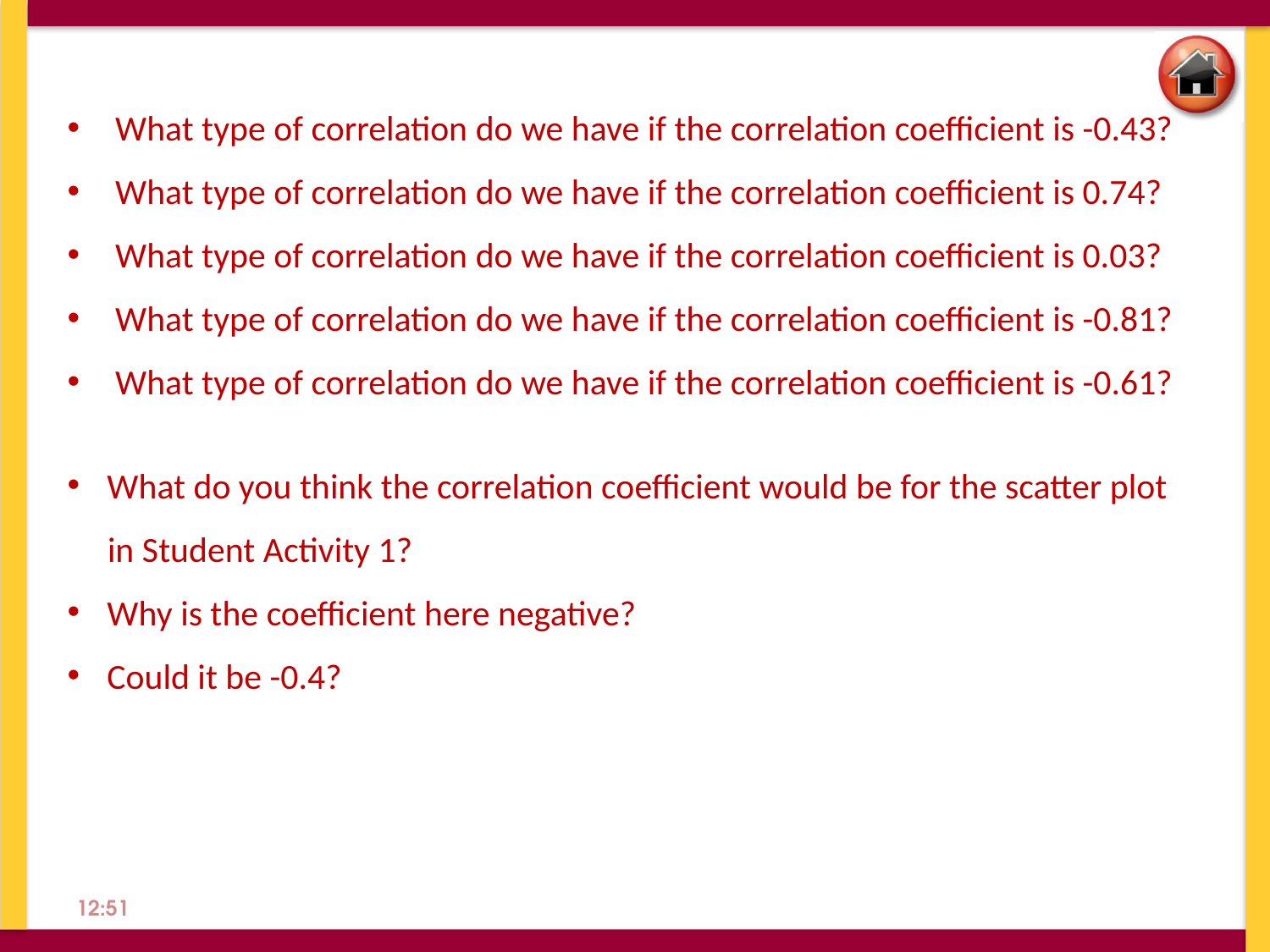

What type of correlation do we have if the correlation coefficient is -0.43?
What type of correlation do we have if the correlation coefficient is 0.74?
What type of correlation do we have if the correlation coefficient is 0.03?
What type of correlation do we have if the correlation coefficient is -0.81?
What type of correlation do we have if the correlation coefficient is -0.61?
What do you think the correlation coefficient would be for the scatter plot
     in Student Activity 1?
Why is the coefficient here negative?
Could it be -0.4?
12:51